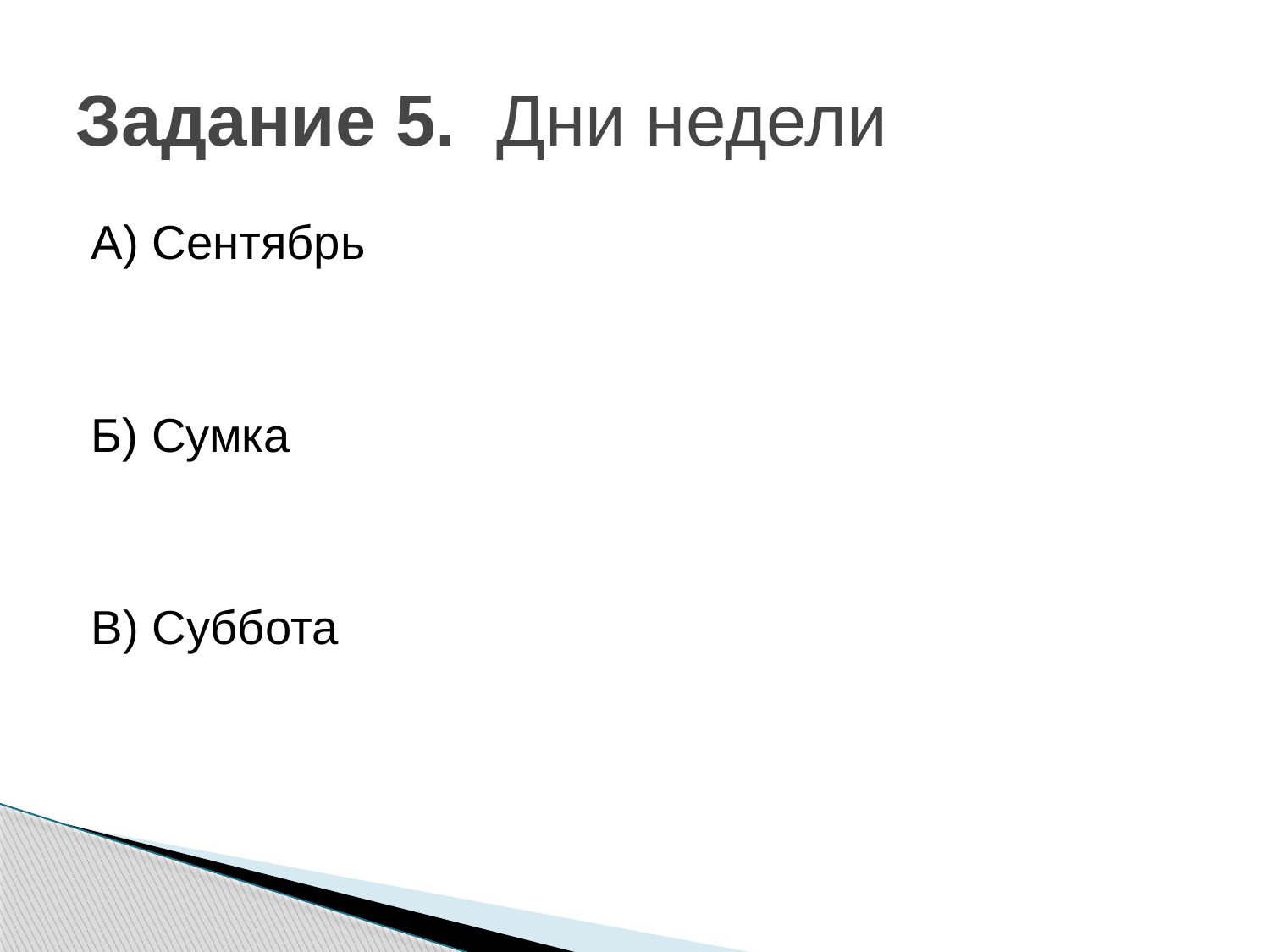

# Задание 5.  Дни недели
А) Сентябрь

Б) Сумка

В) Суббота